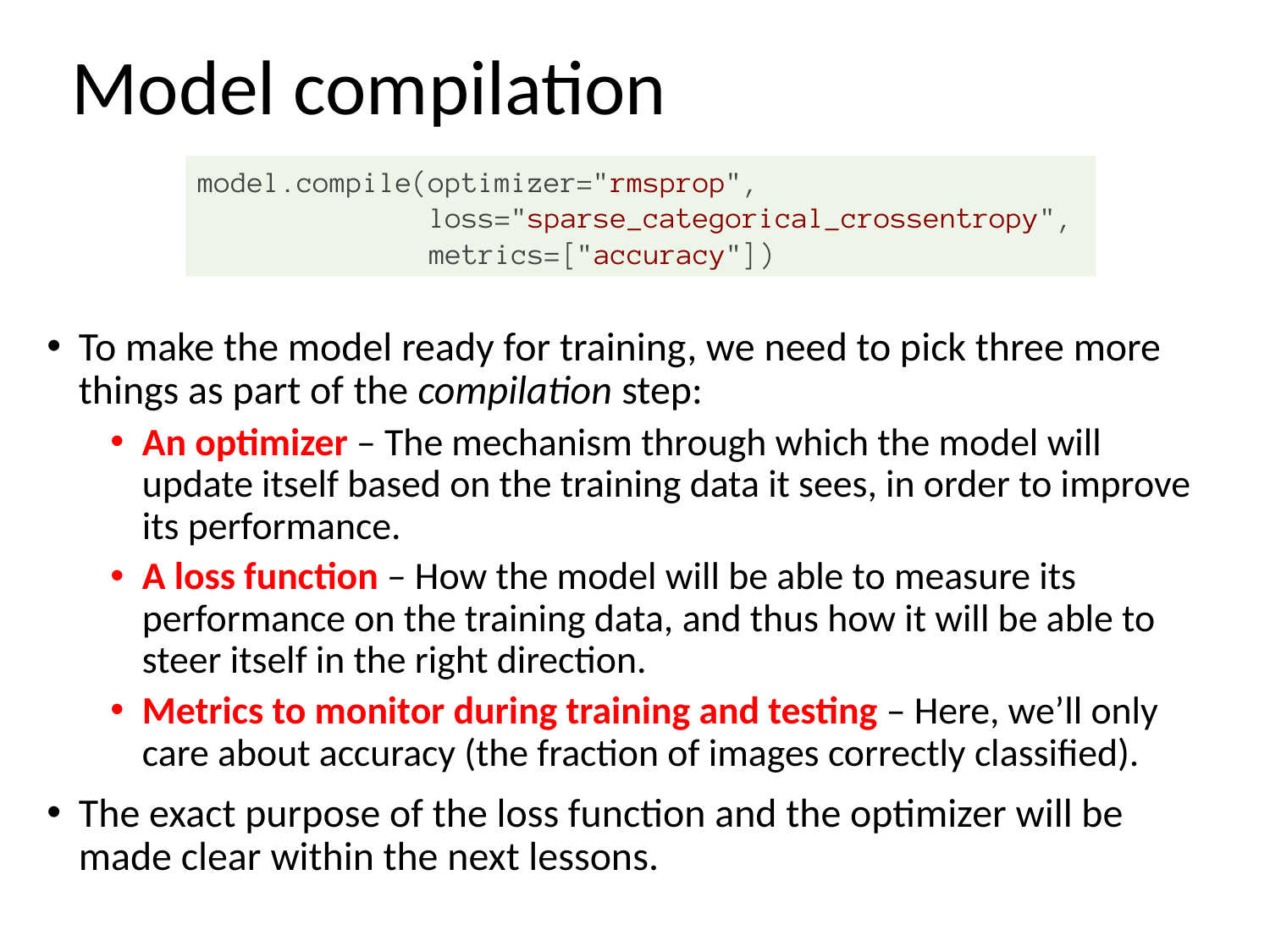

# Model compilation
model.compile(optimizer="rmsprop",
              loss="sparse_categorical_crossentropy",
              metrics=["accuracy"])
To make the model ready for training, we need to pick three more things as part of the compilation step:
An optimizer – The mechanism through which the model will update itself based on the training data it sees, in order to improve its performance.
A loss function – How the model will be able to measure its performance on the training data, and thus how it will be able to steer itself in the right direction.
Metrics to monitor during training and testing – Here, we’ll only care about accuracy (the fraction of images correctly classified).
The exact purpose of the loss function and the optimizer will be made clear within the next lessons.